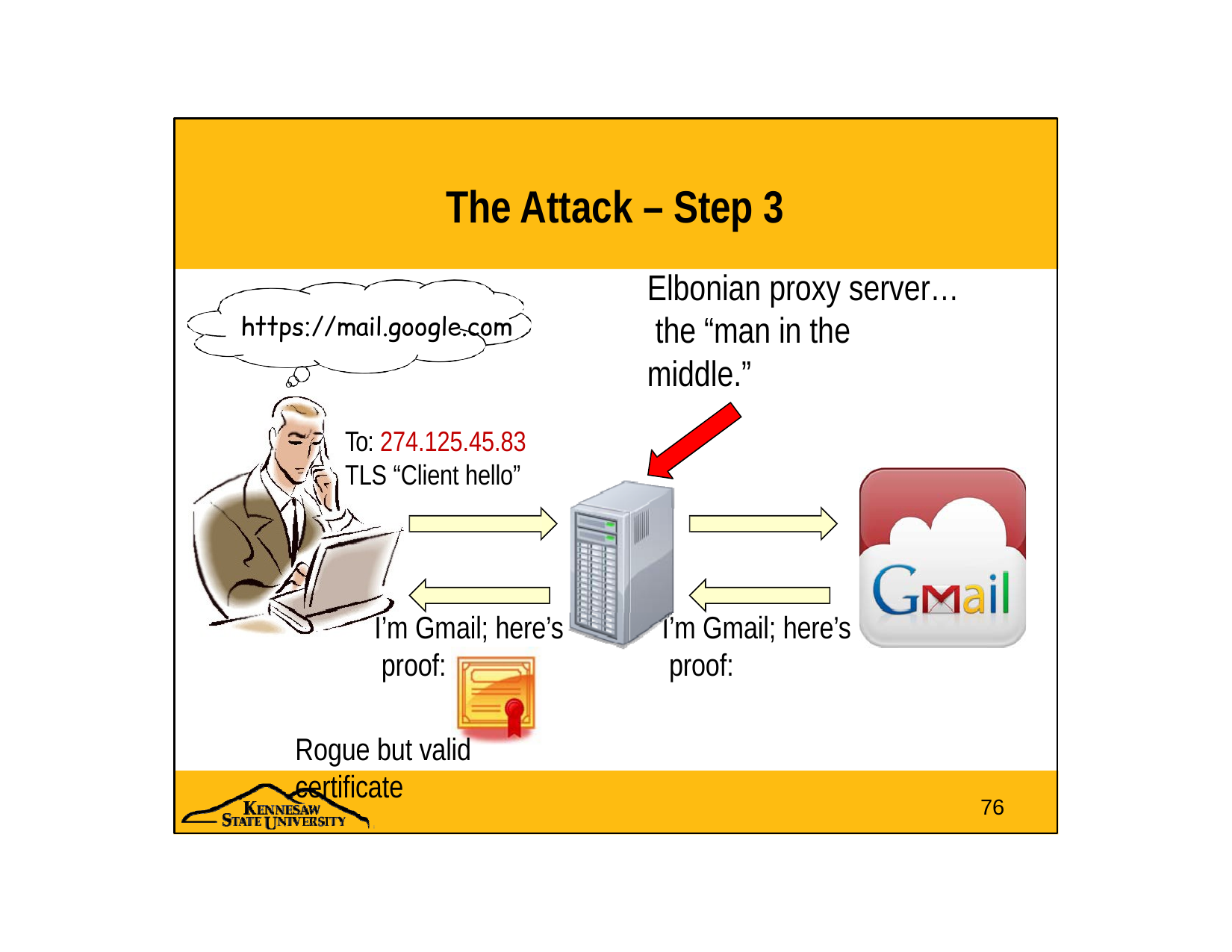

# The Attack – Step 3
Elbonian proxy server…  the “man in the middle.”

https://mail.google.com

To: 274.125.45.83
TLS “Client hello”

I’m Gmail; here’s  proof:

Rogue but valid certificate
I’m Gmail; here’s  proof:

76